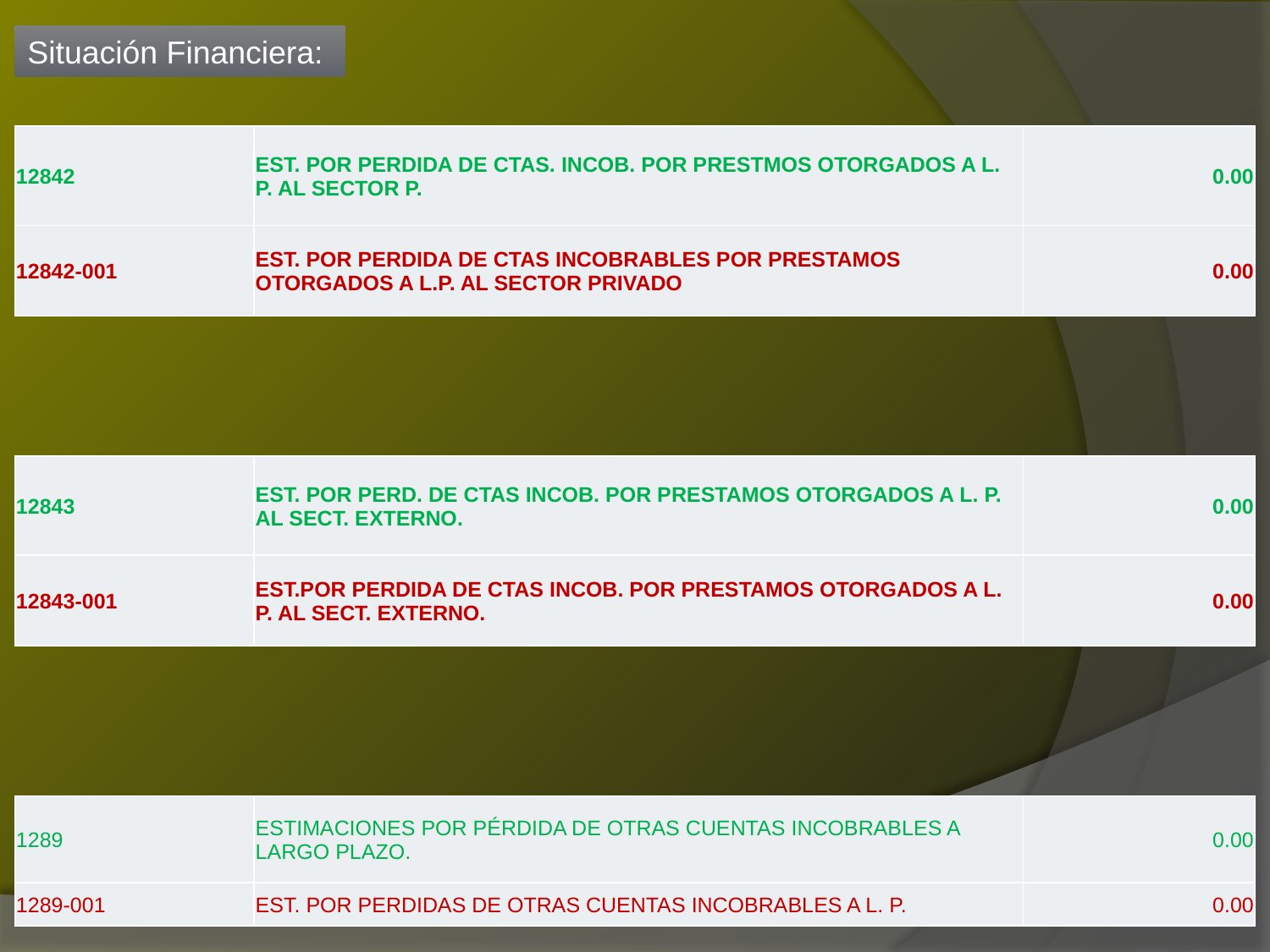

Situación Financiera:
| 12842 | EST. POR PERDIDA DE CTAS. INCOB. POR PRESTMOS OTORGADOS A L. P. AL SECTOR P. | 0.00 |
| --- | --- | --- |
| 12842-001 | EST. POR PERDIDA DE CTAS INCOBRABLES POR PRESTAMOS OTORGADOS A L.P. AL SECTOR PRIVADO | 0.00 |
| 12843 | EST. POR PERD. DE CTAS INCOB. POR PRESTAMOS OTORGADOS A L. P. AL SECT. EXTERNO. | 0.00 |
| --- | --- | --- |
| 12843-001 | EST.POR PERDIDA DE CTAS INCOB. POR PRESTAMOS OTORGADOS A L. P. AL SECT. EXTERNO. | 0.00 |
| 1289 | ESTIMACIONES POR PÉRDIDA DE OTRAS CUENTAS INCOBRABLES A LARGO PLAZO. | 0.00 |
| --- | --- | --- |
| 1289-001 | EST. POR PERDIDAS DE OTRAS CUENTAS INCOBRABLES A L. P. | 0.00 |